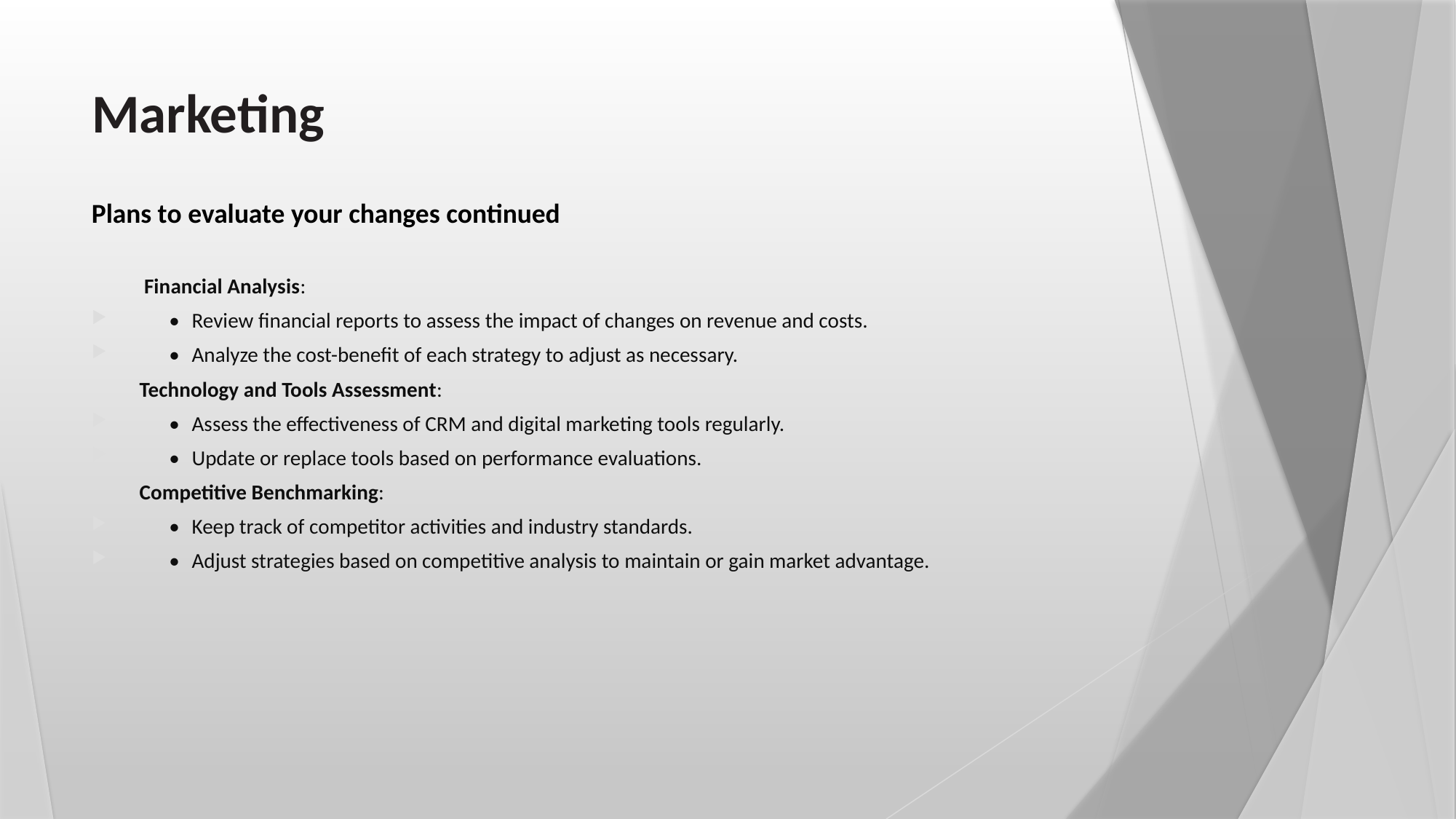

# Marketing
Plans to evaluate your changes continued

 Financial Analysis:
	•	Review financial reports to assess the impact of changes on revenue and costs.
	•	Analyze the cost-benefit of each strategy to adjust as necessary.
Technology and Tools Assessment:
	•	Assess the effectiveness of CRM and digital marketing tools regularly.
	•	Update or replace tools based on performance evaluations.
Competitive Benchmarking:
	•	Keep track of competitor activities and industry standards.
	•	Adjust strategies based on competitive analysis to maintain or gain market advantage.